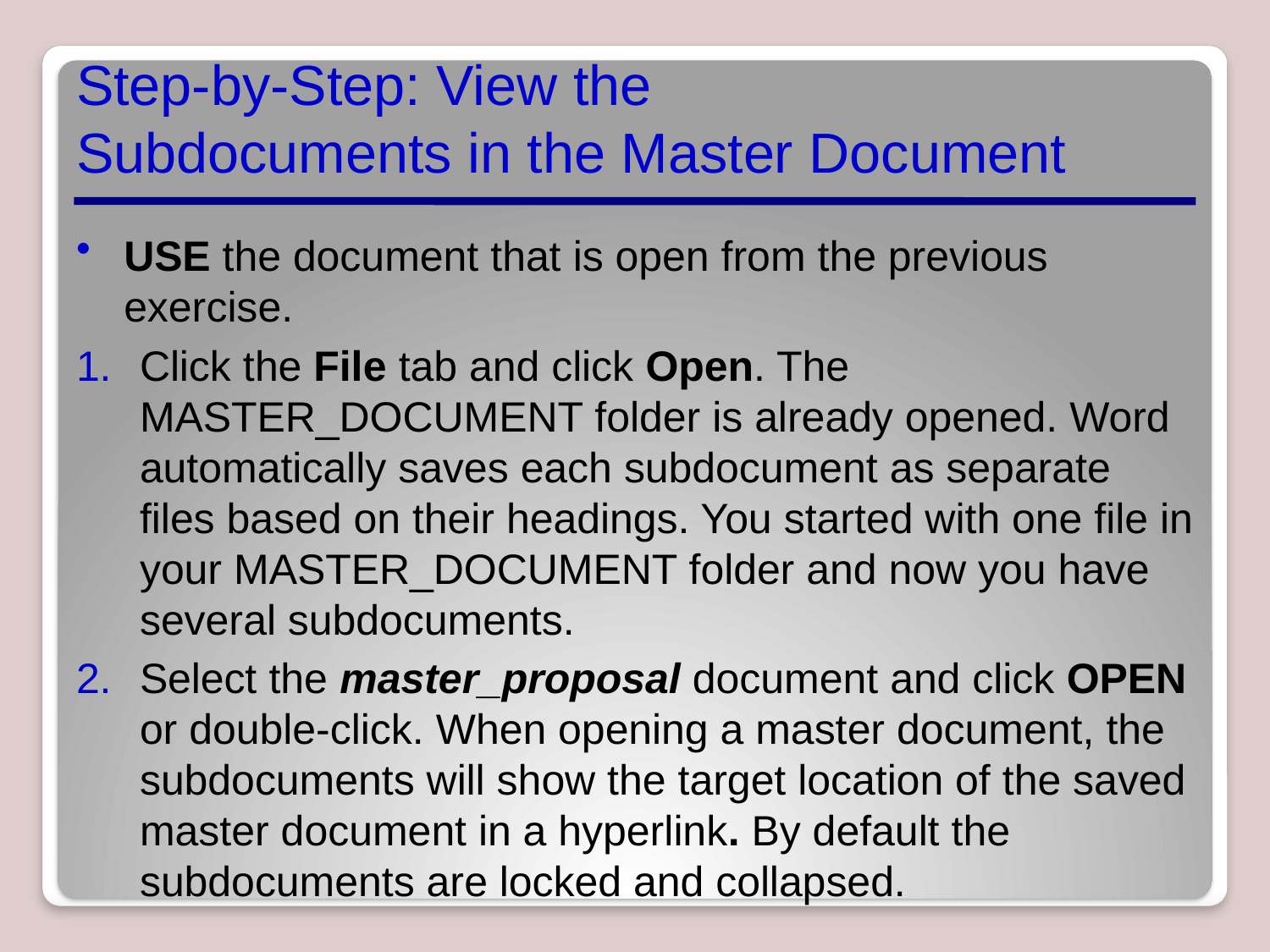

# Step-by-Step: View the Subdocuments in the Master Document
USE the document that is open from the previous exercise.
Click the File tab and click Open. The MASTER_DOCUMENT folder is already opened. Word automatically saves each subdocument as separate files based on their headings. You started with one file in your MASTER_DOCUMENT folder and now you have several subdocuments.
Select the master_proposal document and click OPEN or double-click. When opening a master document, the subdocuments will show the target location of the saved master document in a hyperlink. By default the subdocuments are locked and collapsed.